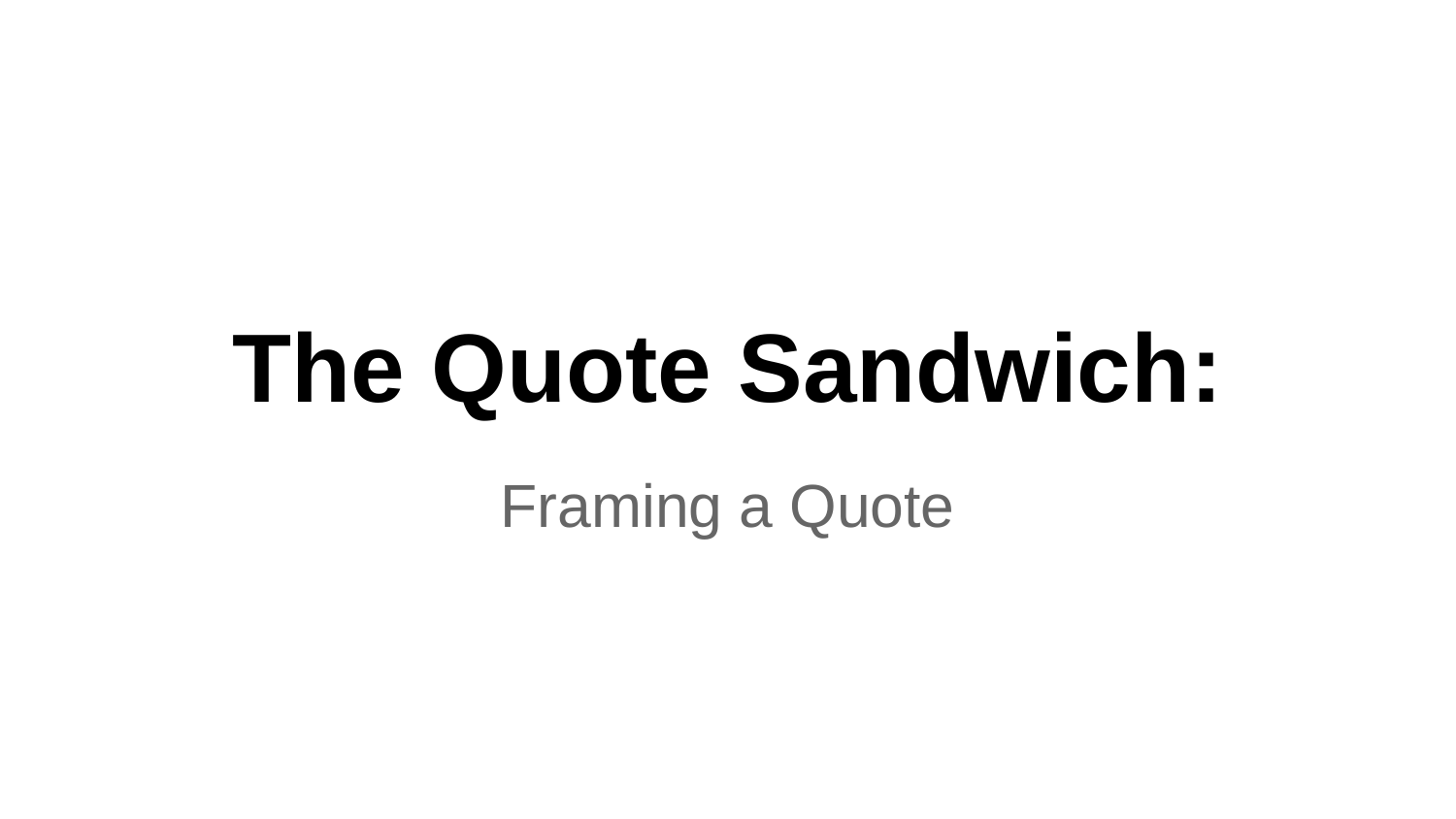

# The Quote Sandwich:
Framing a Quote